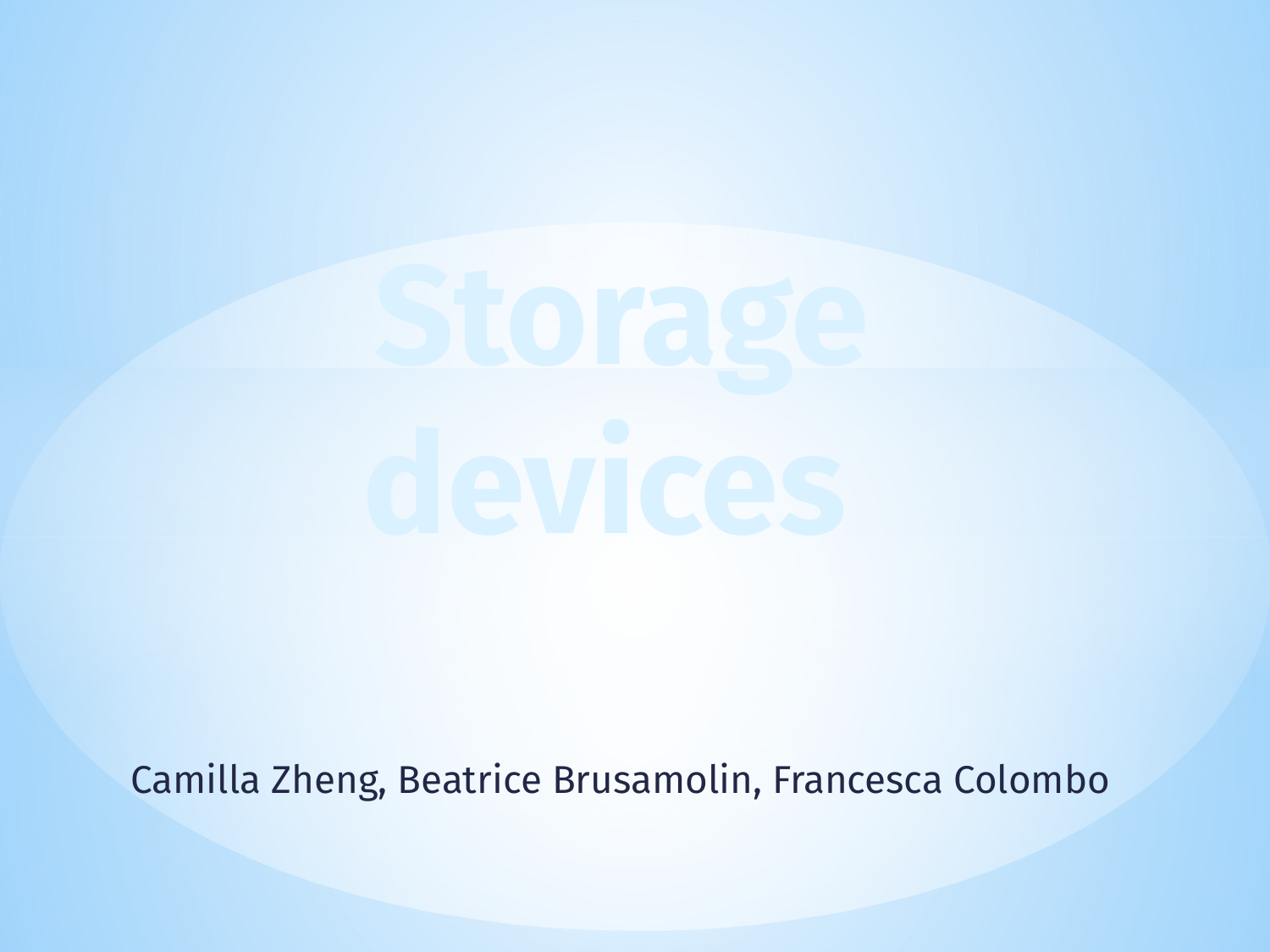

# Storage devices
  Camilla Zheng, Beatrice Brusamolin, Francesca Colombo